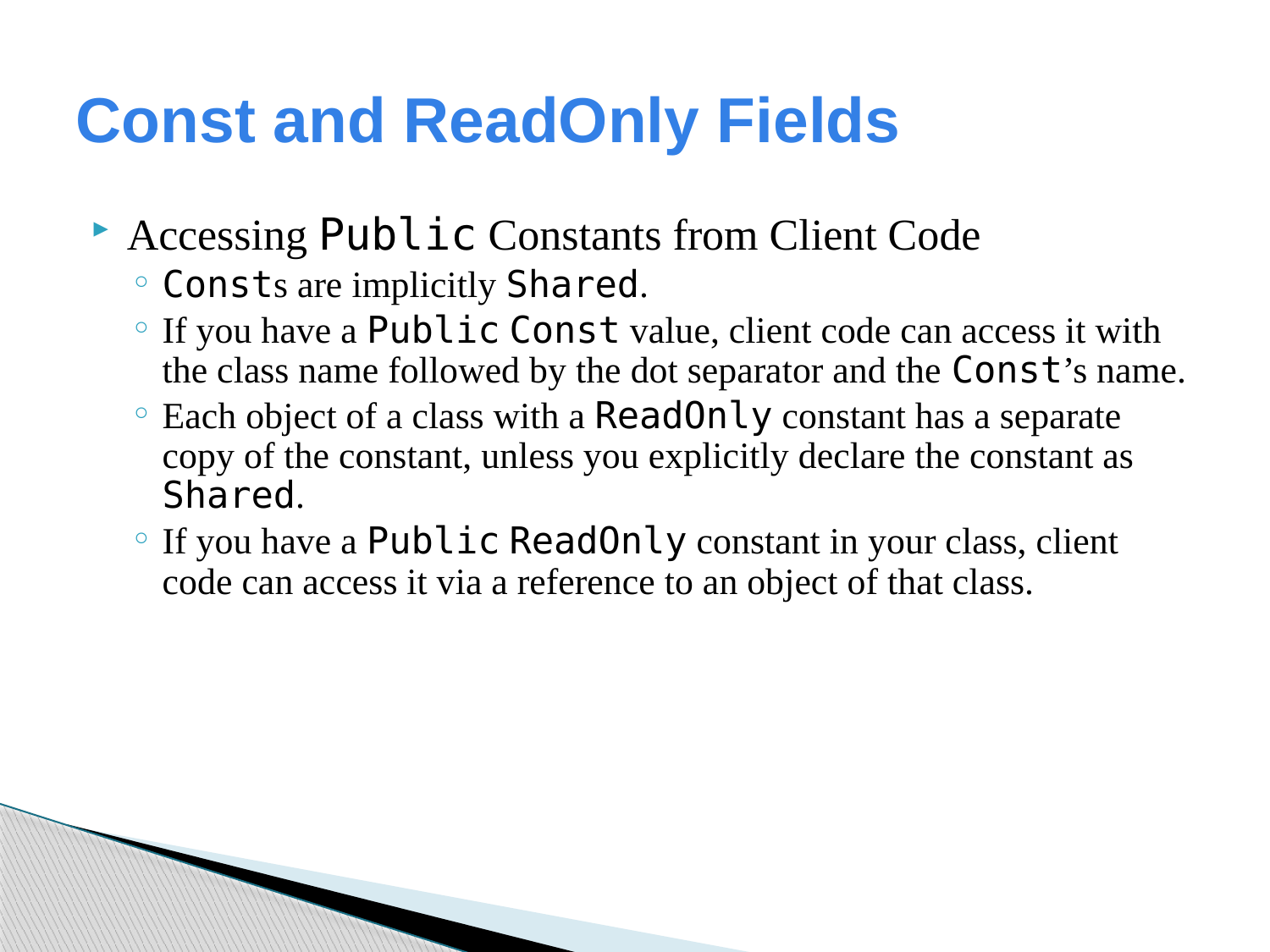

# Const and ReadOnly Fields
Accessing Public Constants from Client Code
Consts are implicitly Shared.
If you have a Public Const value, client code can access it with the class name followed by the dot separator and the Const’s name.
Each object of a class with a ReadOnly constant has a separate copy of the constant, unless you explicitly declare the constant as Shared.
If you have a Public ReadOnly constant in your class, client code can access it via a reference to an object of that class.